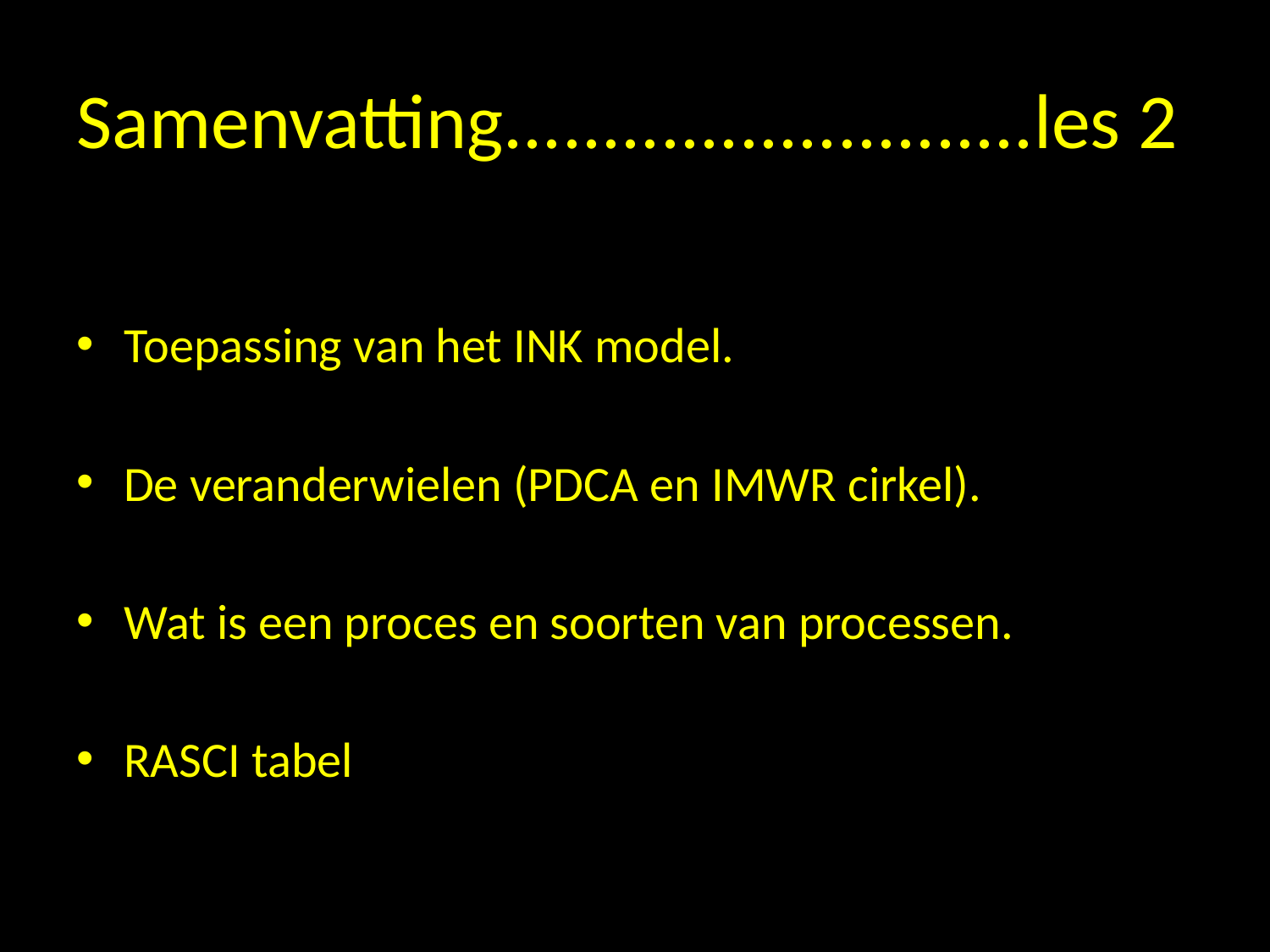

# Samenvatting...........................les 2
Toepassing van het INK model.

De veranderwielen (PDCA en IMWR cirkel).

Wat is een proces en soorten van processen.

RASCI tabel